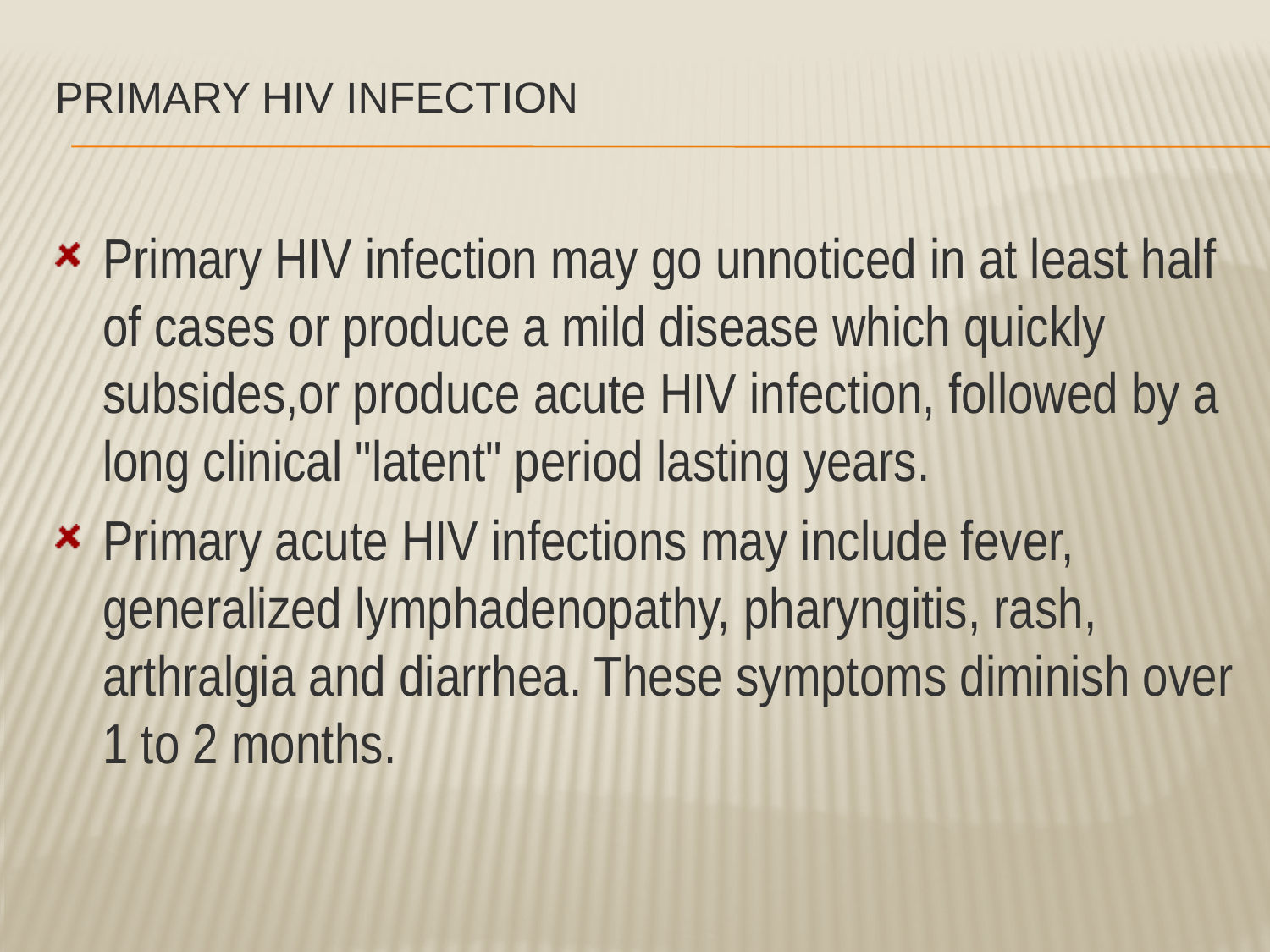

# Primary HIV Infection
Primary HIV infection may go unnoticed in at least half of cases or produce a mild disease which quickly subsides,or produce acute HIV infection, followed by a long clinical "latent" period lasting years.
Primary acute HIV infections may include fever, generalized lymphadenopathy, pharyngitis, rash, arthralgia and diarrhea. These symptoms diminish over 1 to 2 months.